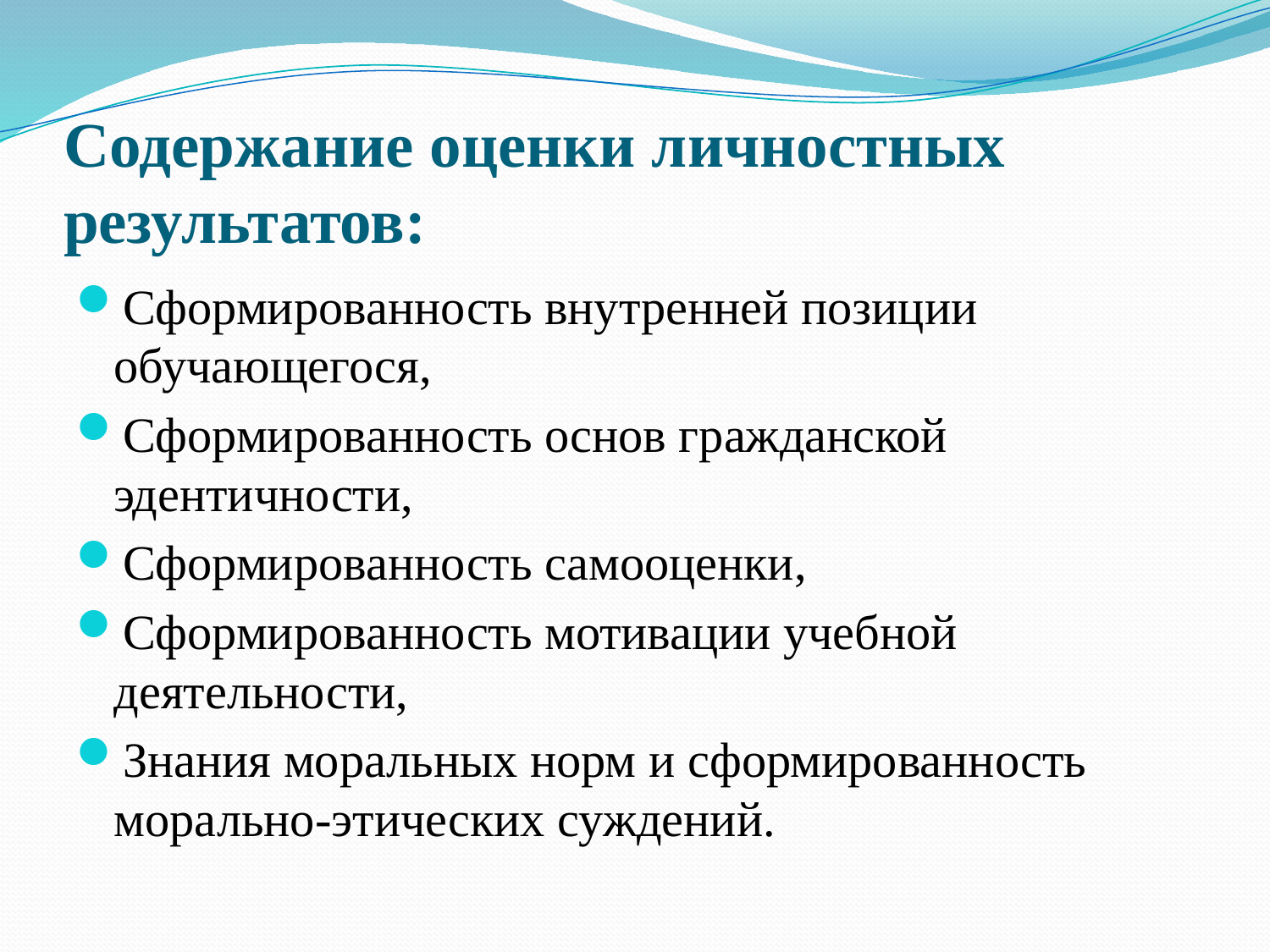

# Содержание оценки личностных результатов:
Сформированность внутренней позиции обучающегося,
Сформированность основ гражданской эдентичности,
Сформированность самооценки,
Сформированность мотивации учебной деятельности,
Знания моральных норм и сформированность морально-этических суждений.